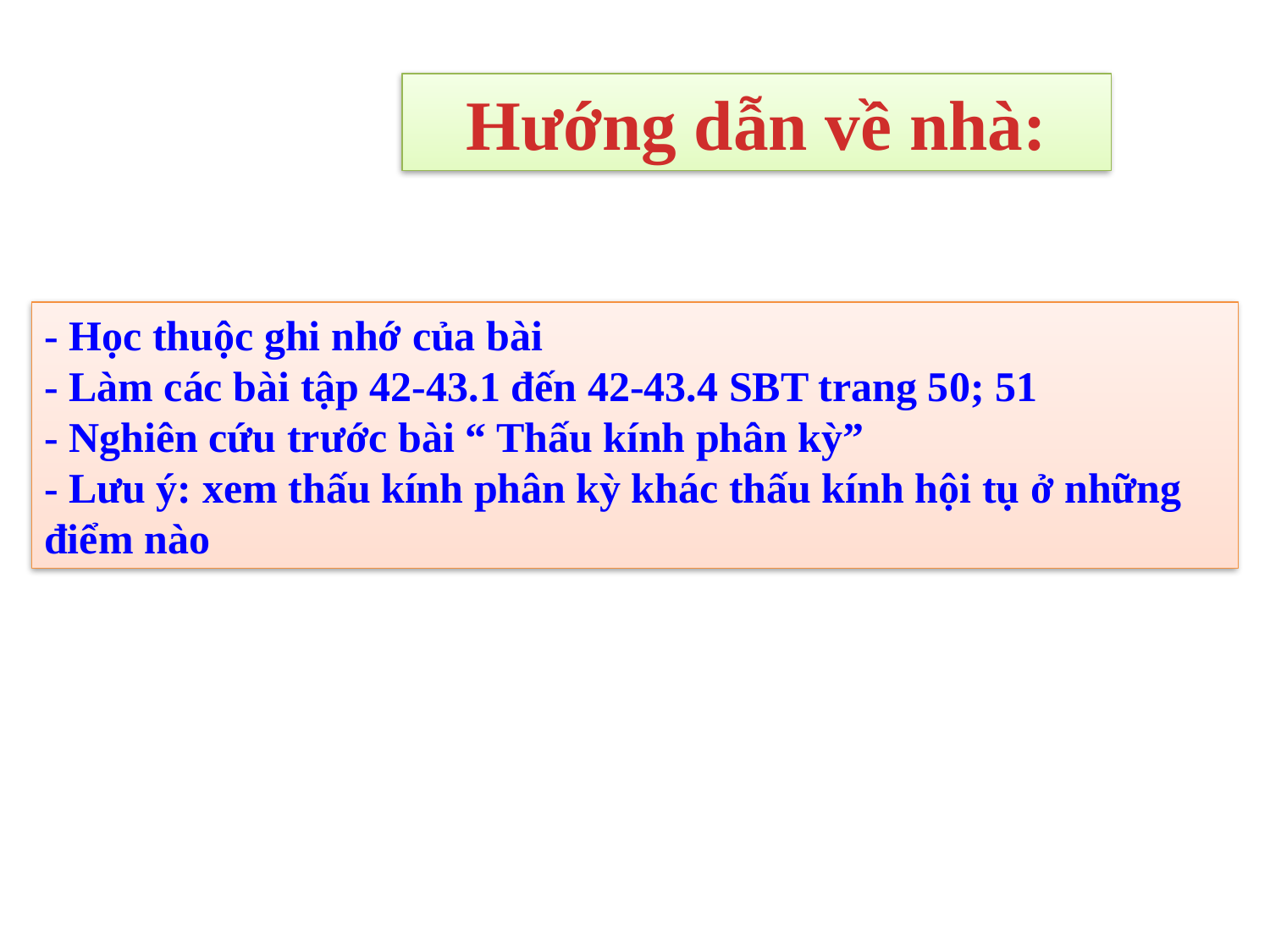

Hướng dẫn về nhà:

- Học thuộc ghi nhớ của bài
- Làm các bài tập 42-43.1 đến 42-43.4 SBT trang 50; 51
- Nghiên cứu trước bài “ Thấu kính phân kỳ”
- Lưu ý: xem thấu kính phân kỳ khác thấu kính hội tụ ở những điểm nào